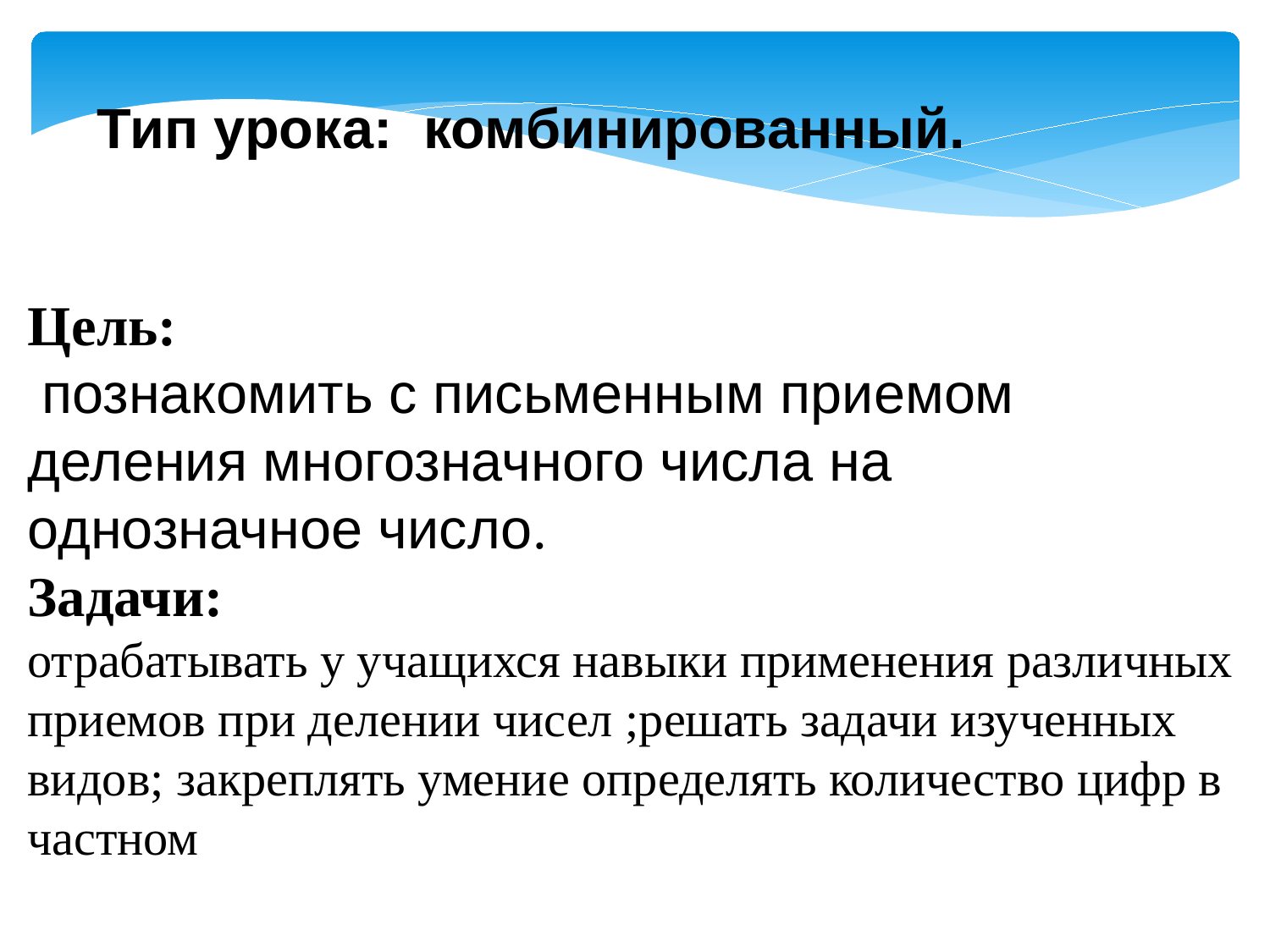

Тип урока:  комбинированный.
Цель:
 познакомить с письменным приемом деления многозначного числа на однозначное число.
Задачи:
отрабатывать у учащихся навыки применения различных приемов при делении чисел ;решать задачи изученных видов; закреплять умение определять количество цифр в частном